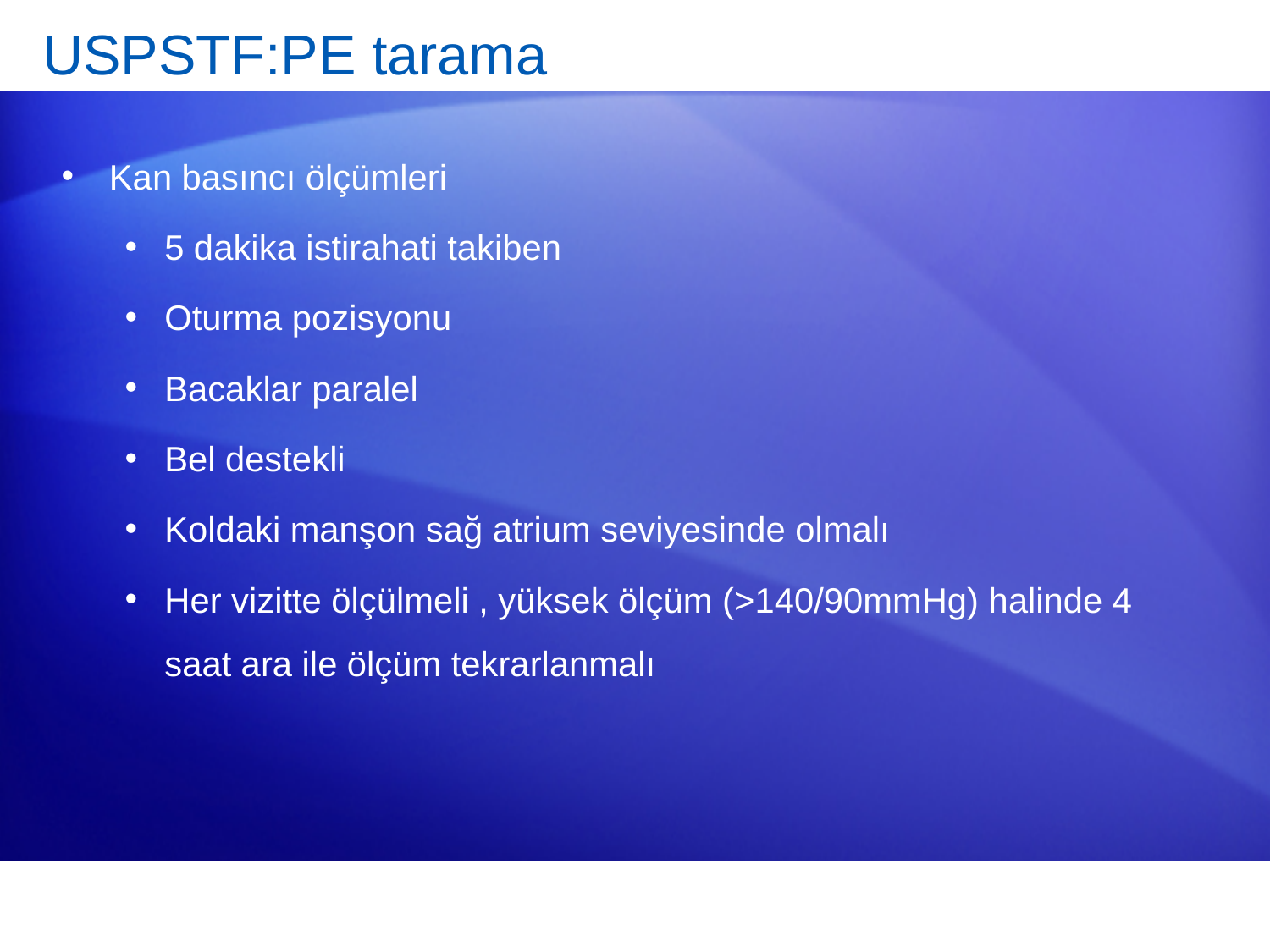

# USPSTF:PE tarama
Kan basıncı ölçümleri
5 dakika istirahati takiben
Oturma pozisyonu
Bacaklar paralel
Bel destekli
Koldaki manşon sağ atrium seviyesinde olmalı
Her vizitte ölçülmeli , yüksek ölçüm (>140/90mmHg) halinde 4 saat ara ile ölçüm tekrarlanmalı